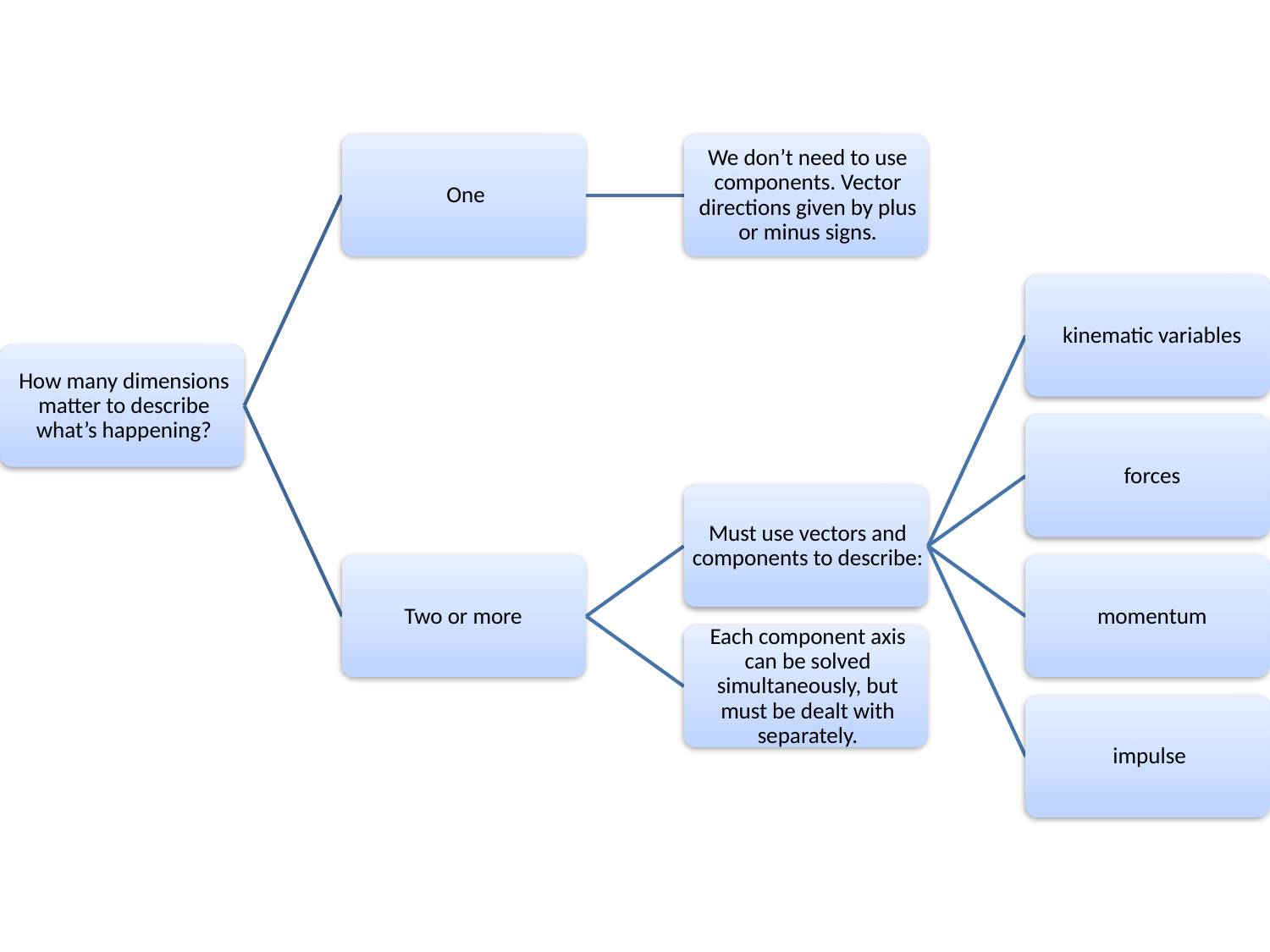

How many dimensions matter to describe what’s happening?

One

We don’t need to use components. Vector directions given by plus or minus signs.

Two or more

Must use vectors and components to describe:

 kinematic variables

 forces

 momentum

 impulse

Each component axis can be solved simultaneously, but must be dealt with separately.